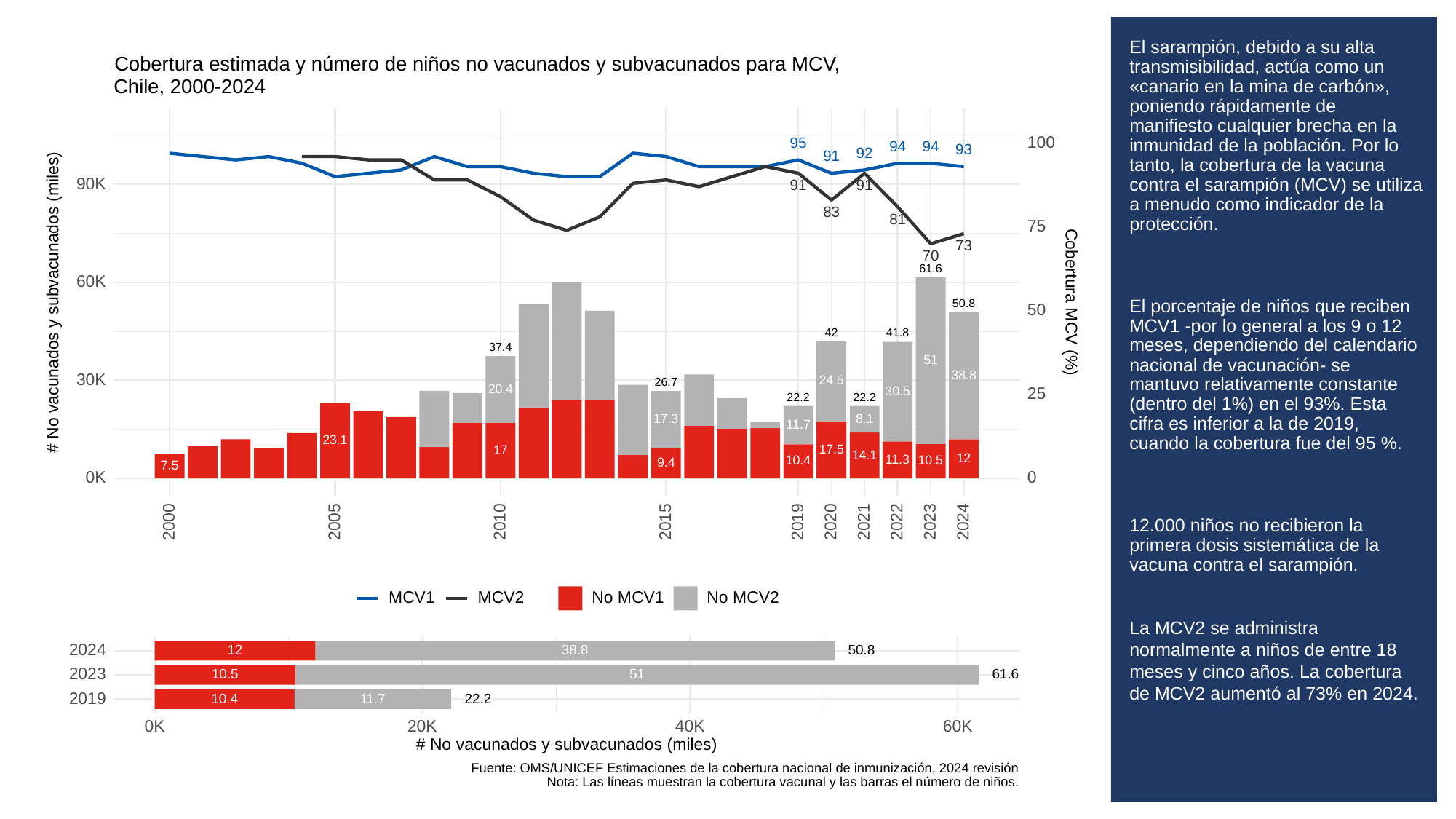

# El sarampión, debido a su alta transmisibilidad, actúa como un «canario en la mina de carbón», poniendo rápidamente de manifiesto cualquier brecha en la inmunidad de la población. Por lo tanto, la cobertura de la vacuna contra el sarampión (MCV) se utiliza a menudo como indicador de la protección.

El porcentaje de niños que reciben MCV1 -por lo general a los 9 o 12 meses, dependiendo del calendario nacional de vacunación- se mantuvo relativamente constante (dentro del 1%) en el 93%. Esta cifra es inferior a la de 2019, cuando la cobertura fue del 95 %.

12.000 niños no recibieron la primera dosis sistemática de la vacuna contra el sarampión.

La MCV2 se administra normalmente a niños de entre 18 meses y cinco años. La cobertura de MCV2 aumentó al 73% en 2024.

Cobertura estimada y número de niños no vacunados y subvacunados para MCV,
Chile, 2000-2024

100
95
94
94
93
92
91

90K
91
91

83
81
75

73
70
61.6
60K

# No vacunados y subvacunados (miles)
Cobertura MCV (%)
50.8

50

42
41.8

37.4
51

38.8
30K

24.5
26.7

20.4

30.5
25

22.2
22.2

8.1
17.3

11.7

23.1

17.5
17

14.1

12

11.3
10.5
10.4
9.4
7.5
0K
0

2023
2000
2005
2010
2015
2019
2020
2021
2022
2024

MCV1
MCV2
No MCV1
No MCV2

2024
38.8
50.8
12

2023
10.5
51
61.6

2019
10.4
11.7
22.2

0K
20K
40K
60K
# No vacunados y subvacunados (miles)
Fuente: OMS/UNICEF Estimaciones de la cobertura nacional de inmunización, 2024 revisión
Nota: Las líneas muestran la cobertura vacunal y las barras el número de niños.